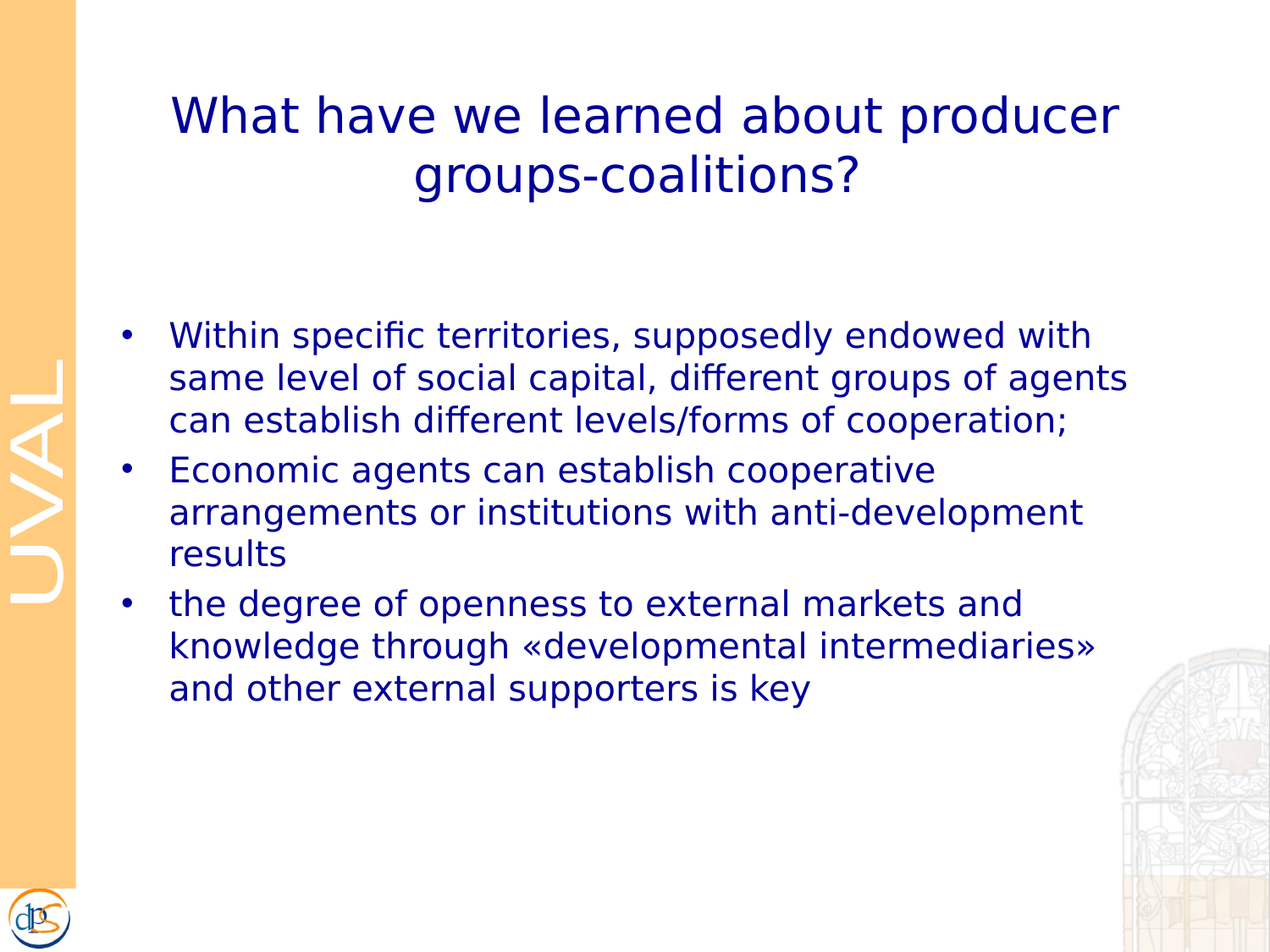

# What have we learned about producer groups-coalitions?
Within specific territories, supposedly endowed with same level of social capital, different groups of agents can establish different levels/forms of cooperation;
Economic agents can establish cooperative arrangements or institutions with anti-development results
the degree of openness to external markets and knowledge through «developmental intermediaries» and other external supporters is key